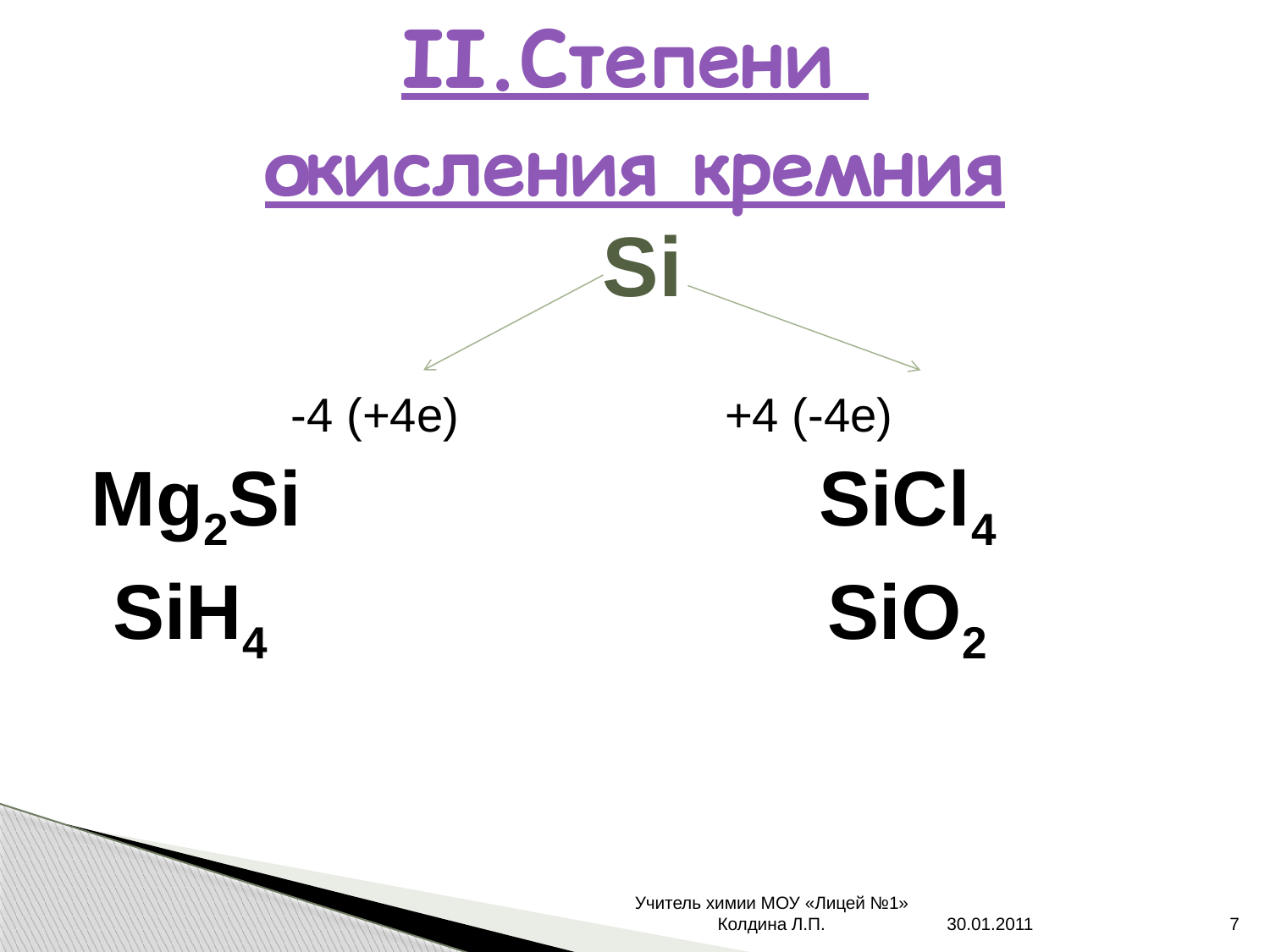

# II.Степени окисления кремния
Si

               -4 (+4e)                    +4 (-4e)
Mg2Si                        SiCl4
 SiH4                          SiO2

Учитель химии МОУ «Лицей №1» Колдина Л.П.
30.01.2011
7